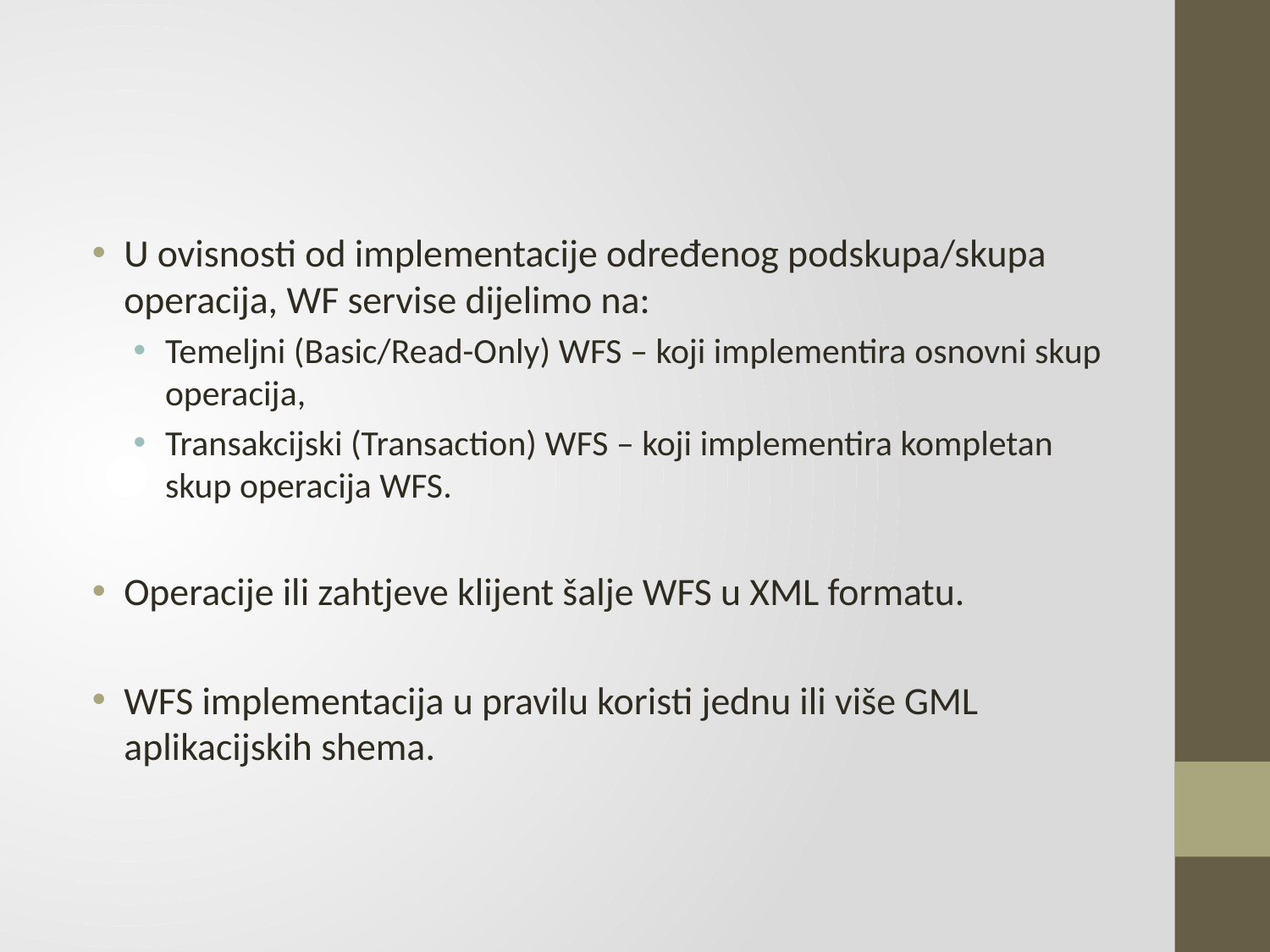

#
U ovisnosti od implementacije određenog podskupa/skupa operacija, WF servise dijelimo na:
Temeljni (Basic/Read-Only) WFS – koji implementira osnovni skup operacija,
Transakcijski (Transaction) WFS – koji implementira kompletan skup operacija WFS.

Operacije ili zahtjeve klijent šalje WFS u XML formatu.

WFS implementacija u pravilu koristi jednu ili više GML aplikacijskih shema.